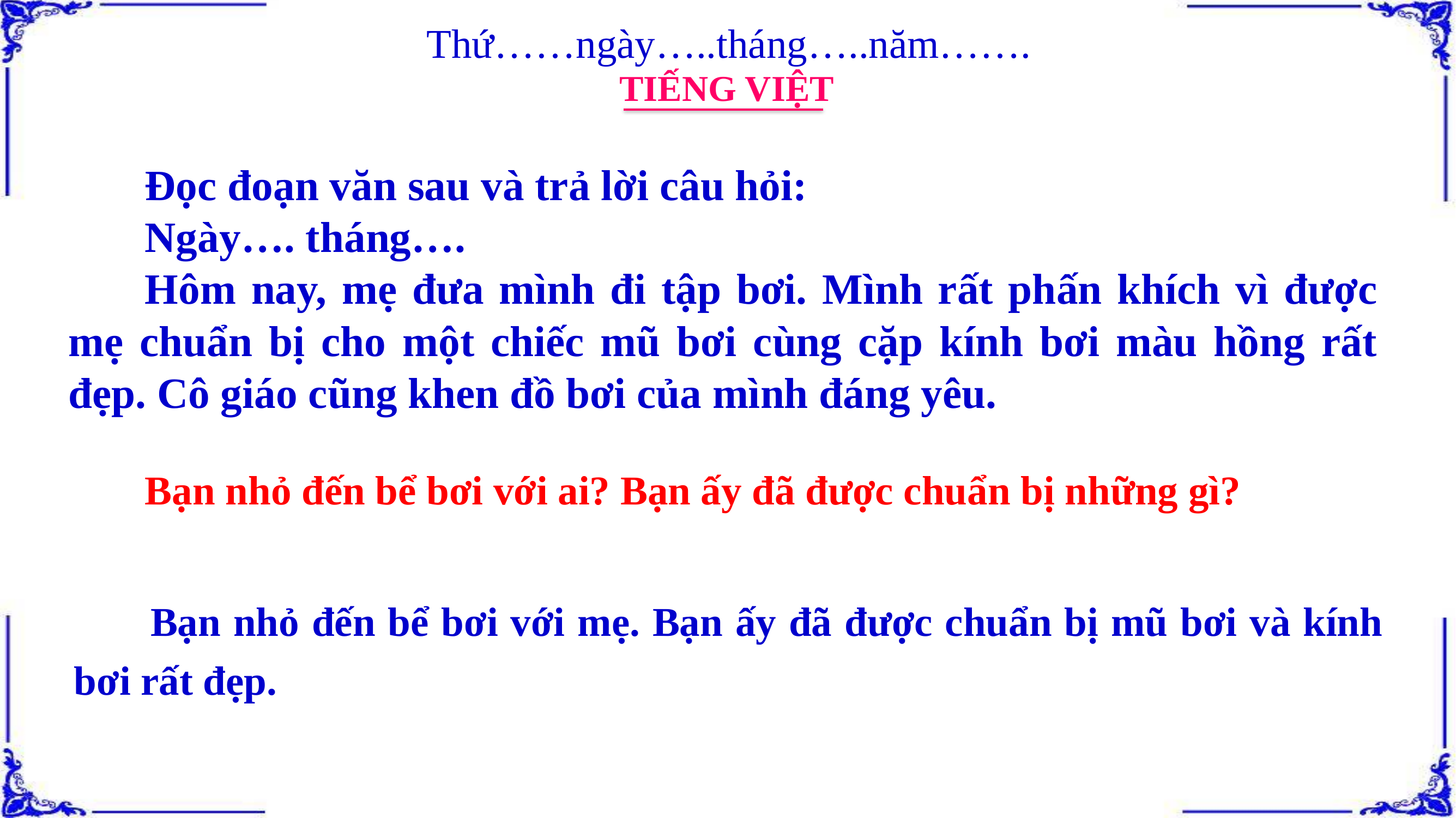

Thứ……ngày…..tháng…..năm…….
TIẾNG VIỆT
Đọc đoạn văn sau và trả lời câu hỏi:
Ngày…. tháng….
Hôm nay, mẹ đưa mình đi tập bơi. Mình rất phấn khích vì được mẹ chuẩn bị cho một chiếc mũ bơi cùng cặp kính bơi màu hồng rất đẹp. Cô giáo cũng khen đồ bơi của mình đáng yêu.
Bạn nhỏ đến bể bơi với ai? Bạn ấy đã được chuẩn bị những gì?
Bạn nhỏ đến bể bơi với mẹ. Bạn ấy đã được chuẩn bị mũ bơi và kính bơi rất đẹp.